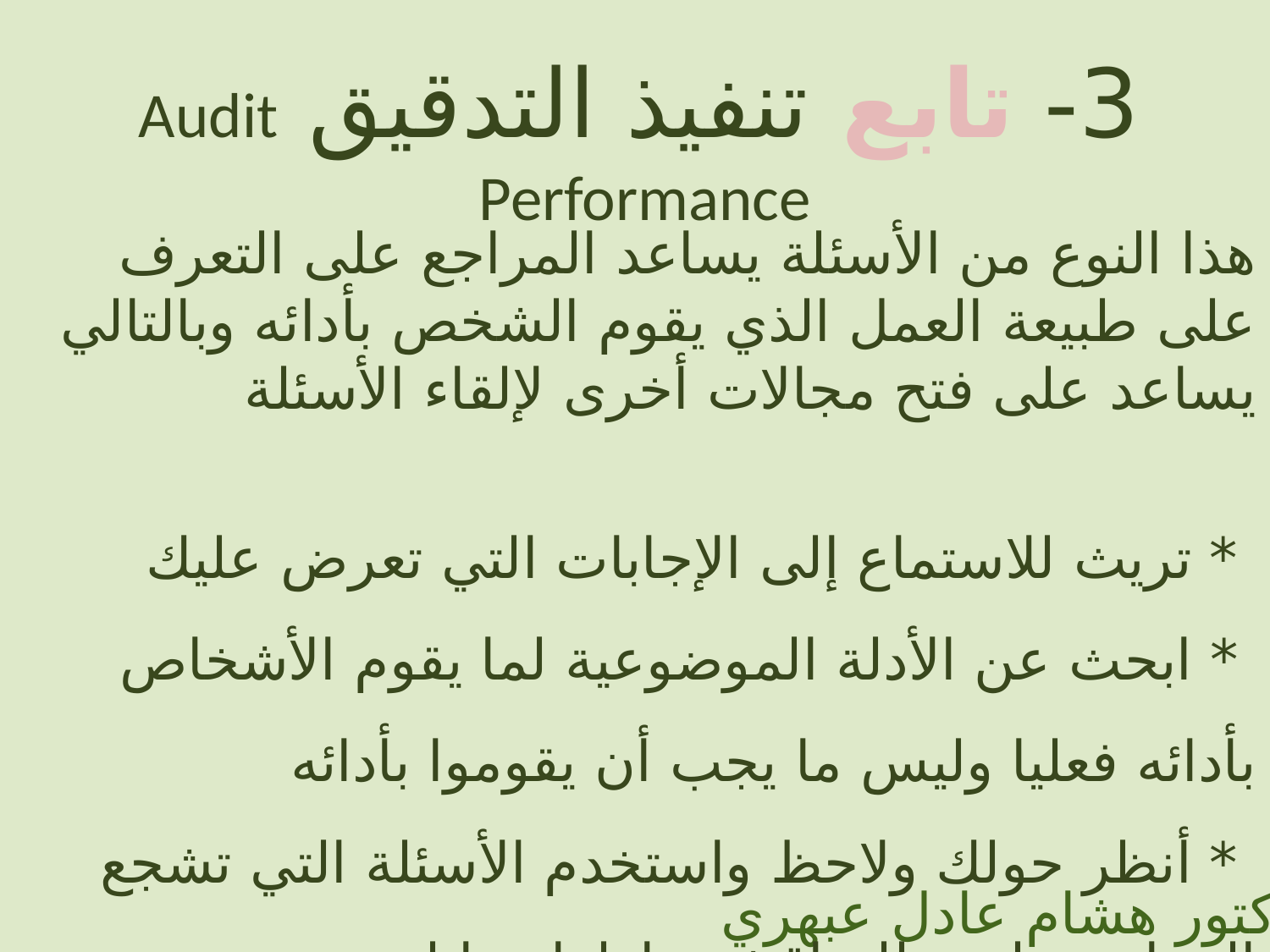

3- تابع تنفيذ التدقيق Audit Performance
هذا النوع من الأسئلة يساعد المراجع على التعرف على طبيعة العمل الذي يقوم الشخص بأدائه وبالتالي يساعد على فتح مجالات أخرى لإلقاء الأسئلة

 * تريث للاستماع إلى الإجابات التي تعرض عليك
 * ابحث عن الأدلة الموضوعية لما يقوم الأشخاص بأدائه فعليا وليس ما يجب أن يقوموا بأدائه
 * أنظر حولك ولاحظ واستخدم الأسئلة التي تشجع المراجع عليهم للمناقشة وإظهار ما لديهم
الدكتور هشام عادل عبهري